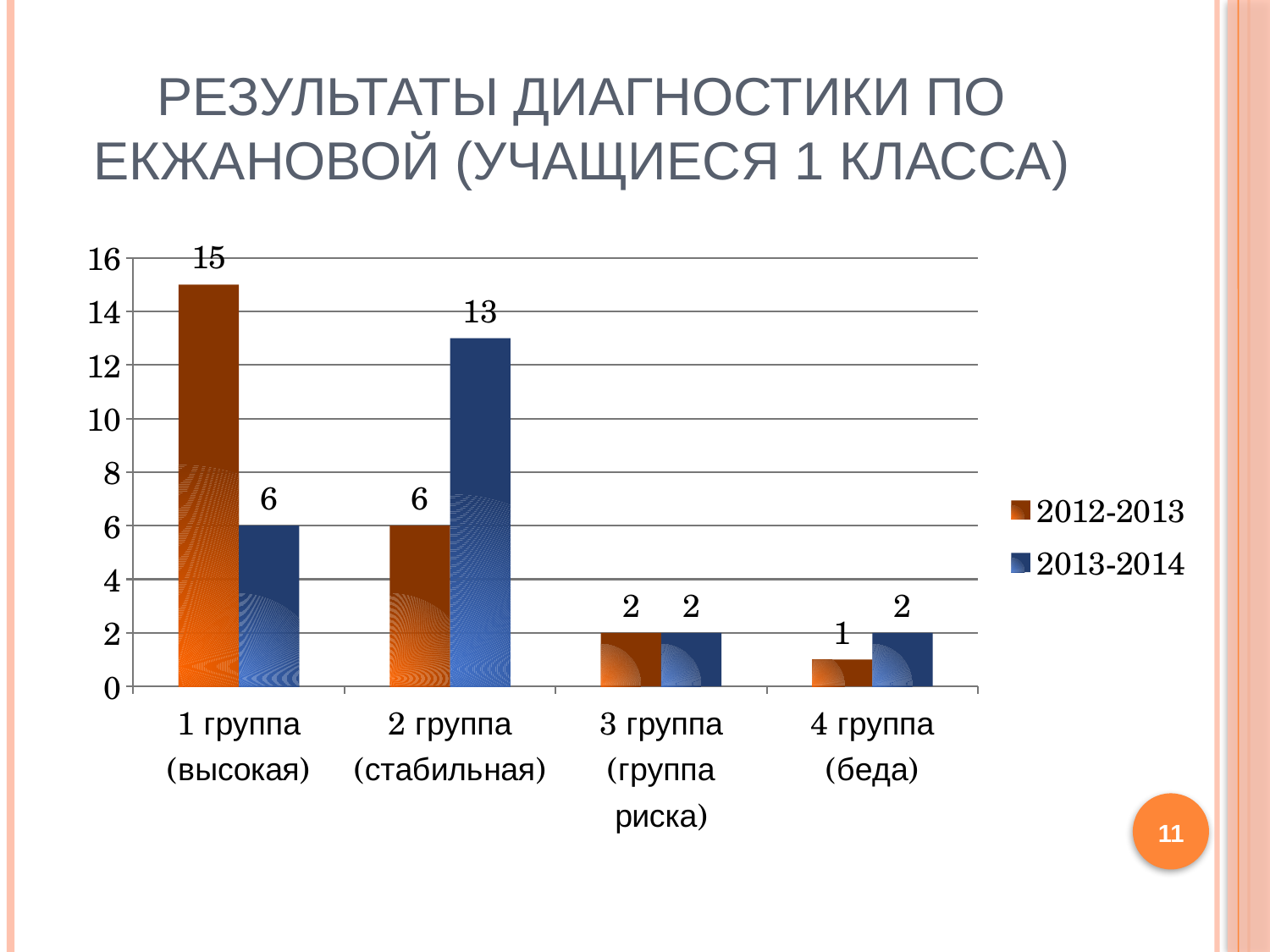

# Результаты диагностики по Екжановой (учащиеся 1 класса)

### Chart

| Category | 2012-2013 | 2013-2014 |
|---|---|---|
| 1 группа (высокая) | 15.0 | 6.0 |
| 2 группа (стабильная) | 6.0 | 13.0 |
| 3 группа (группа риска) | 2.0 | 2.0 |
| 4 группа (беда) | 1.0 | 2.0 |
11